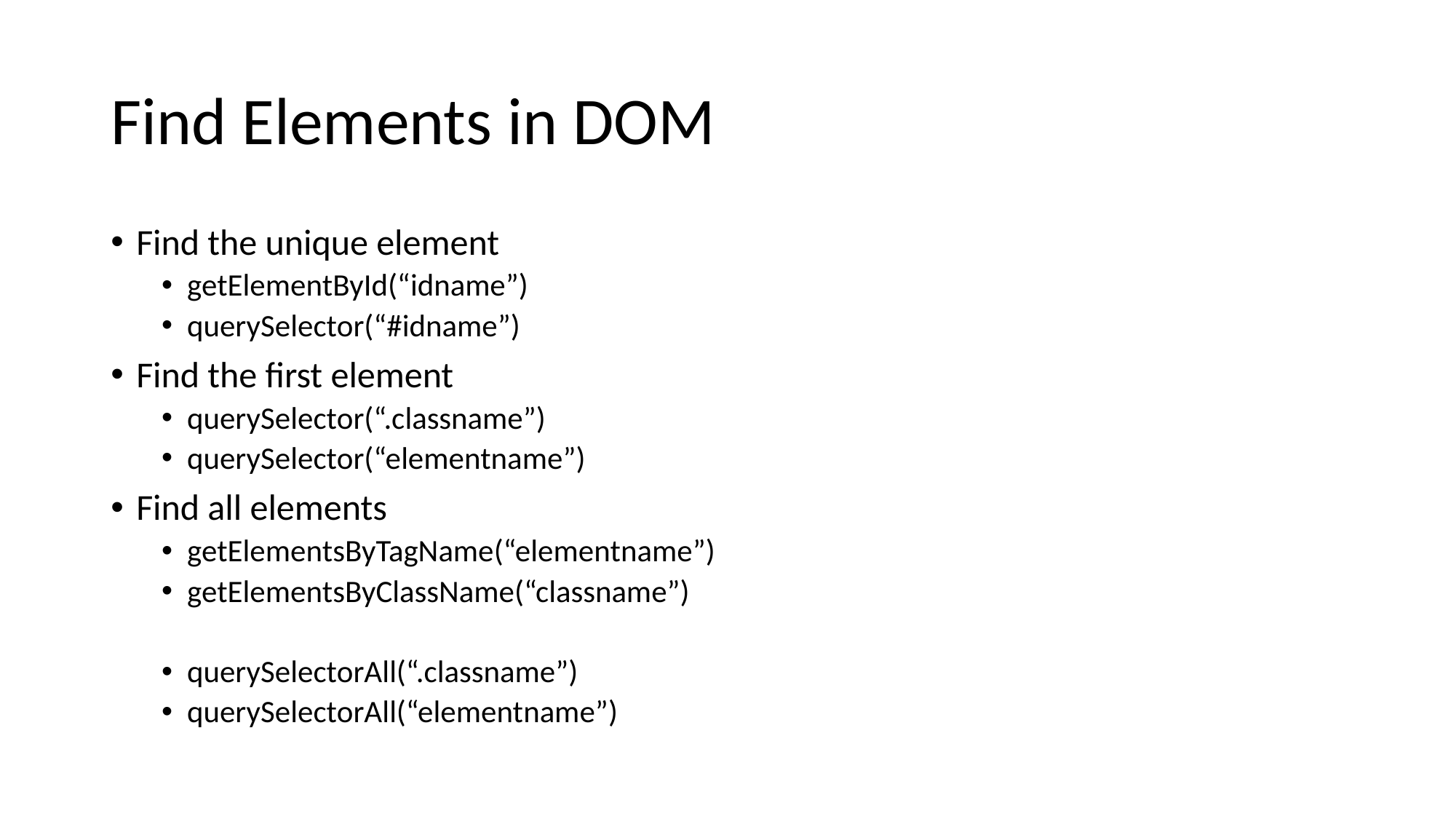

# Find Elements in DOM
Find the unique element
getElementById(“idname”)
querySelector(“#idname”)
Find the first element
querySelector(“.classname”)
querySelector(“elementname”)
Find all elements
getElementsByTagName(“elementname”)
getElementsByClassName(“classname”)

querySelectorAll(“.classname”)
querySelectorAll(“elementname”)